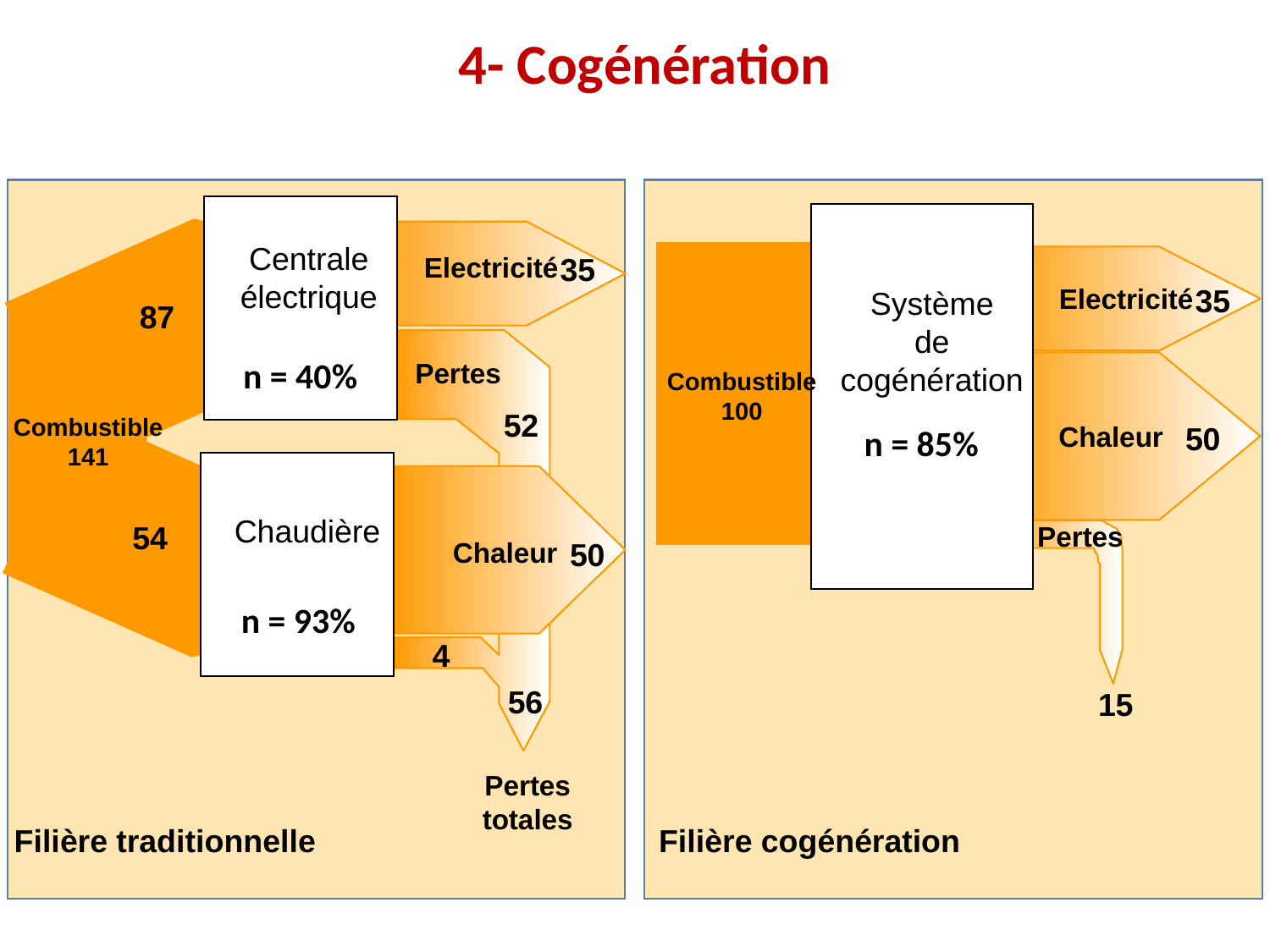

4- Cogénération

Centrale
électrique

Electricité
35

Electricité
35
Système
de
cogénération
87

n = 40%
Pertes

Combustible
100
52
Combustible
141
Chaleur
50
n = 85%

Chaudière
54
Pertes

Chaleur
50
n = 93%
4
56
15
Pertes
totales
Filière traditionnelle
Filière cogénération